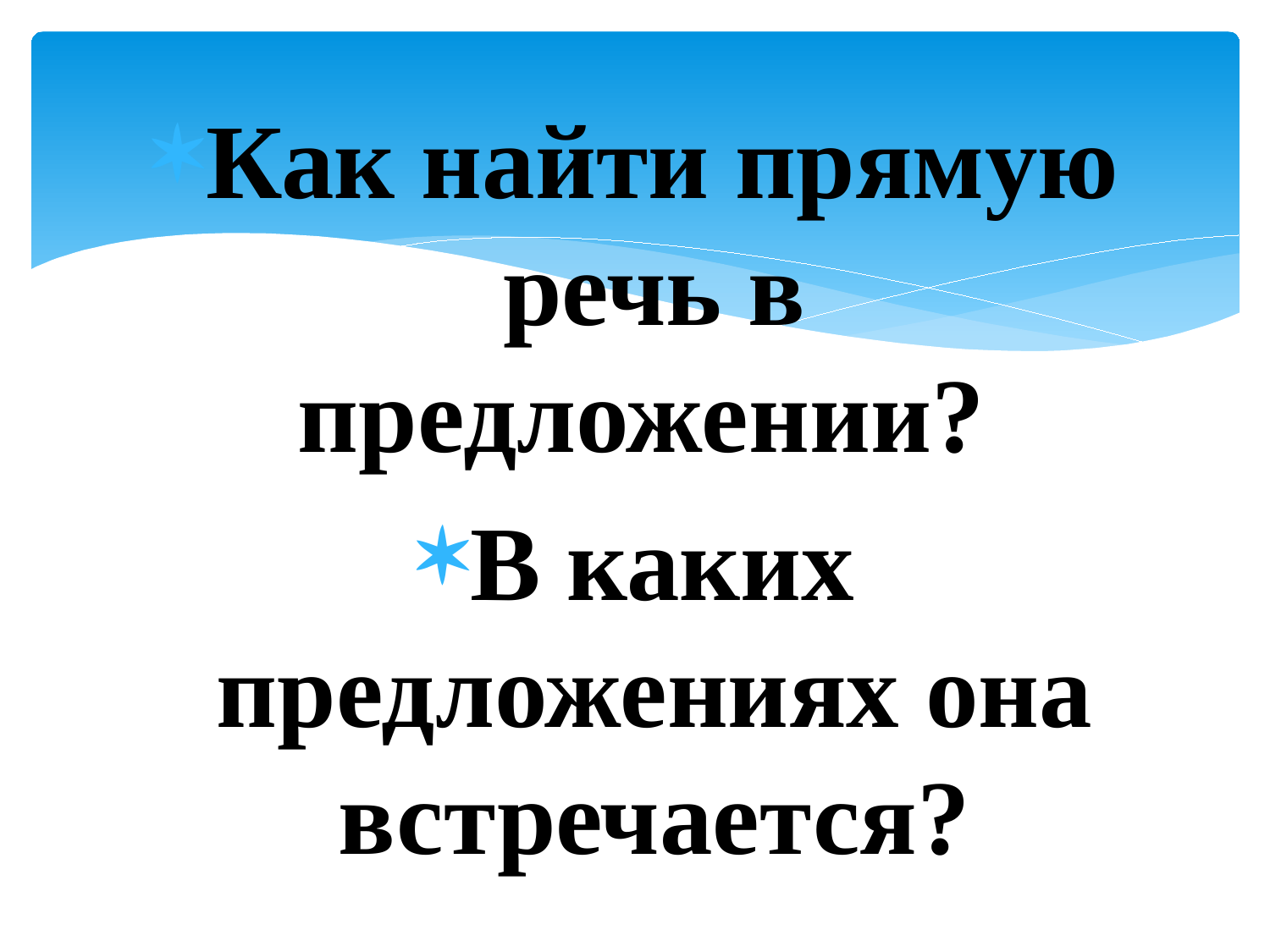

Как найти прямую речь в предложении?
В каких предложениях она встречается?